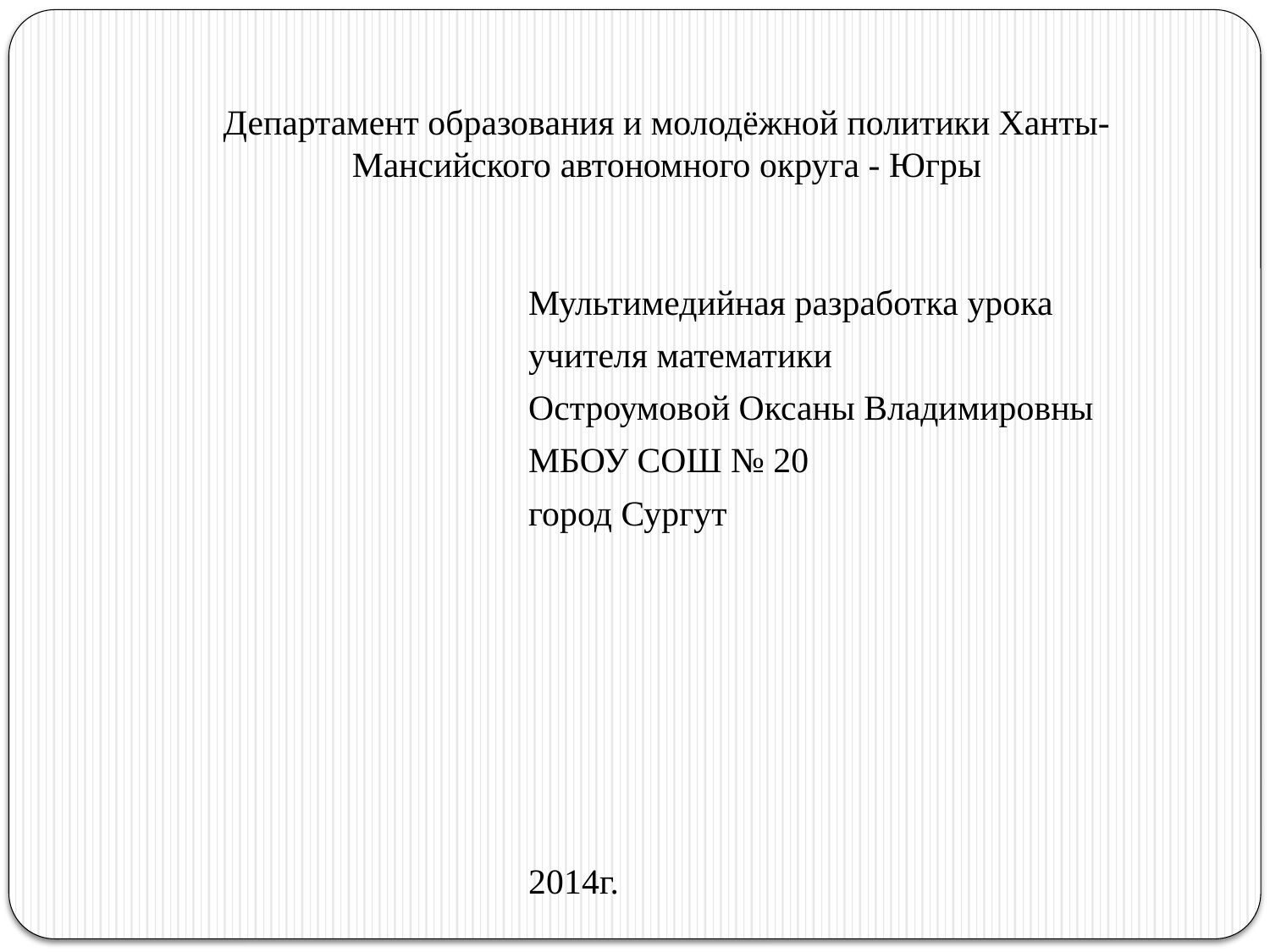

# Департамент образования и молодёжной политики Ханты-Мансийского автономного округа - Югры

Мультимедийная разработка урока
учителя математики
Остроумовой Оксаны Владимировны
МБОУ СОШ № 20
город Сургут

2014г.